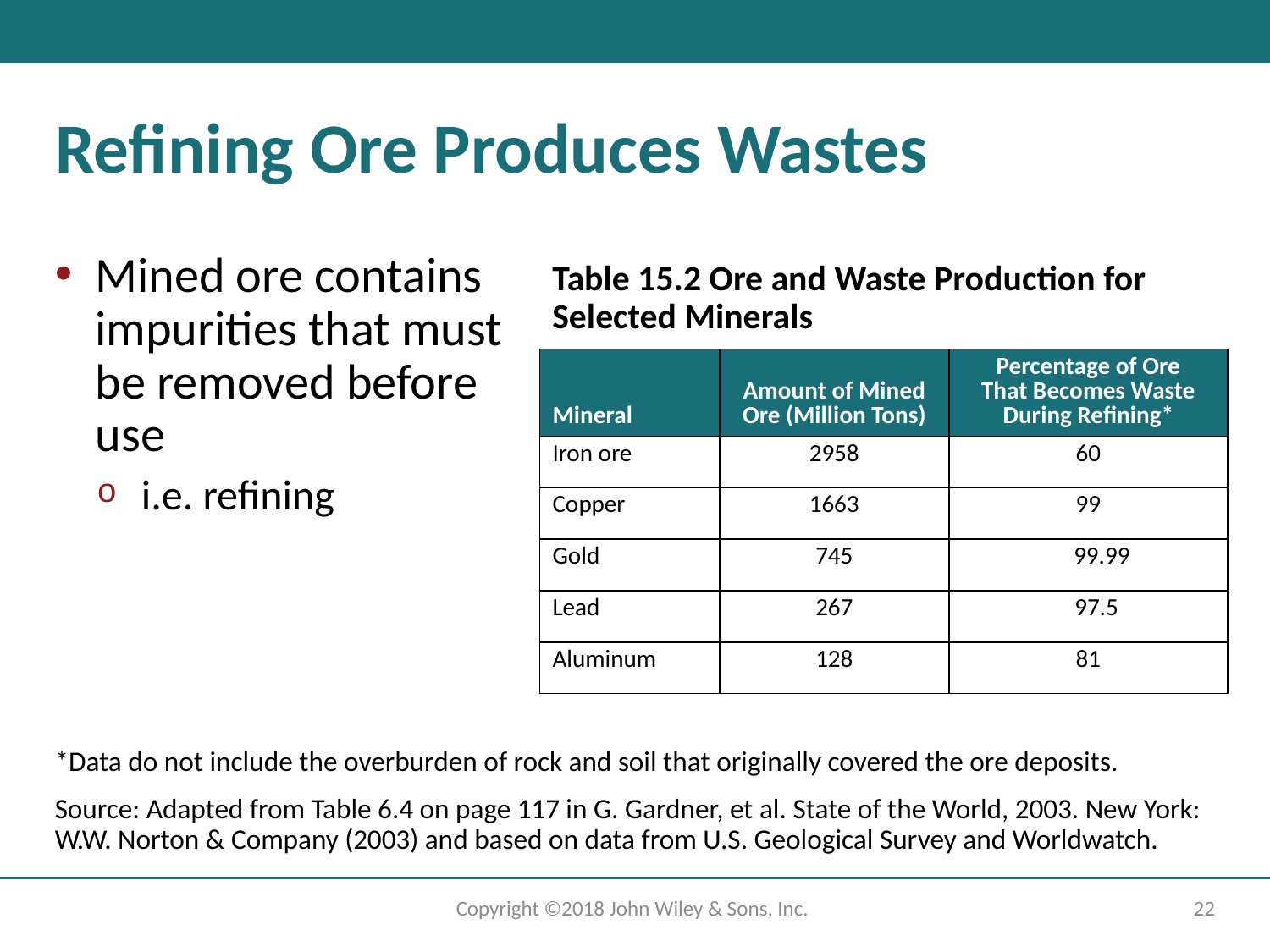

# Refining Ore Produces Wastes
Mined ore contains impurities that must be removed before use
i.e. refining
Table 15.2 Ore and Waste Production for Selected Minerals
| Mineral | Amount of Mined Ore (Million Tons) | Percentage of Ore That Becomes Waste During Refining\* |
| --- | --- | --- |
| Iron ore | 2958 | 60 |
| Copper | 1663 | 99 |
| Gold | 745 | 99.99 |
| Lead | 267 | 97.5 |
| Aluminum | 128 | 81 |
*Data do not include the overburden of rock and soil that originally covered the ore deposits.
Source: Adapted from Table 6.4 on page 117 in G. Gardner, et al. State of the World, 2003. New York: W.W. Norton & Company (2003) and based on data from U.S. Geological Survey and Worldwatch.
Copyright ©2018 John Wiley & Sons, Inc.
22